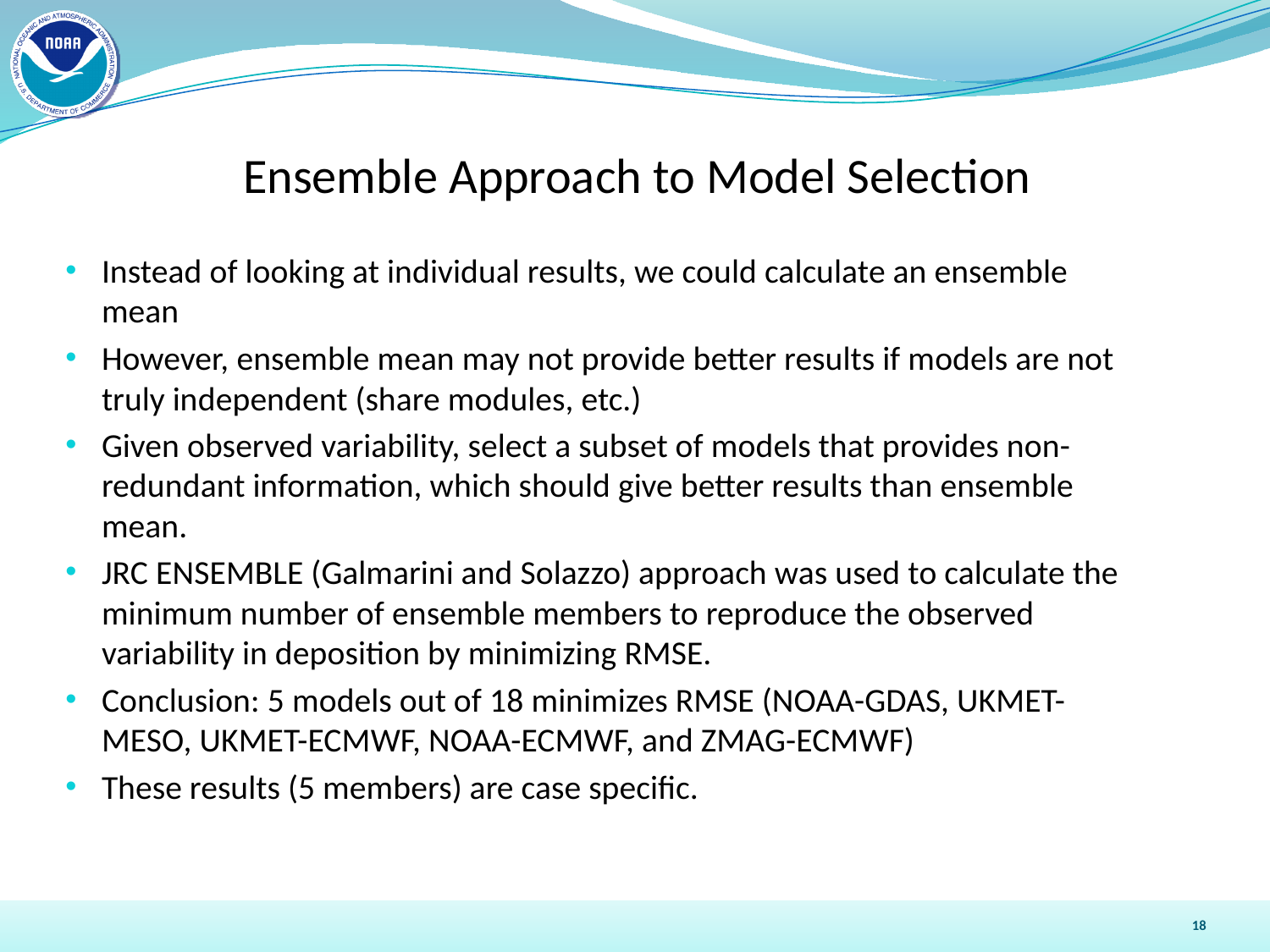

Ensemble Approach to Model Selection
Instead of looking at individual results, we could calculate an ensemble mean
However, ensemble mean may not provide better results if models are not truly independent (share modules, etc.)
Given observed variability, select a subset of models that provides non-redundant information, which should give better results than ensemble mean.
JRC ENSEMBLE (Galmarini and Solazzo) approach was used to calculate the minimum number of ensemble members to reproduce the observed variability in deposition by minimizing RMSE.
Conclusion: 5 models out of 18 minimizes RMSE (NOAA-GDAS, UKMET-MESO, UKMET-ECMWF, NOAA-ECMWF, and ZMAG-ECMWF)
These results (5 members) are case specific.

18